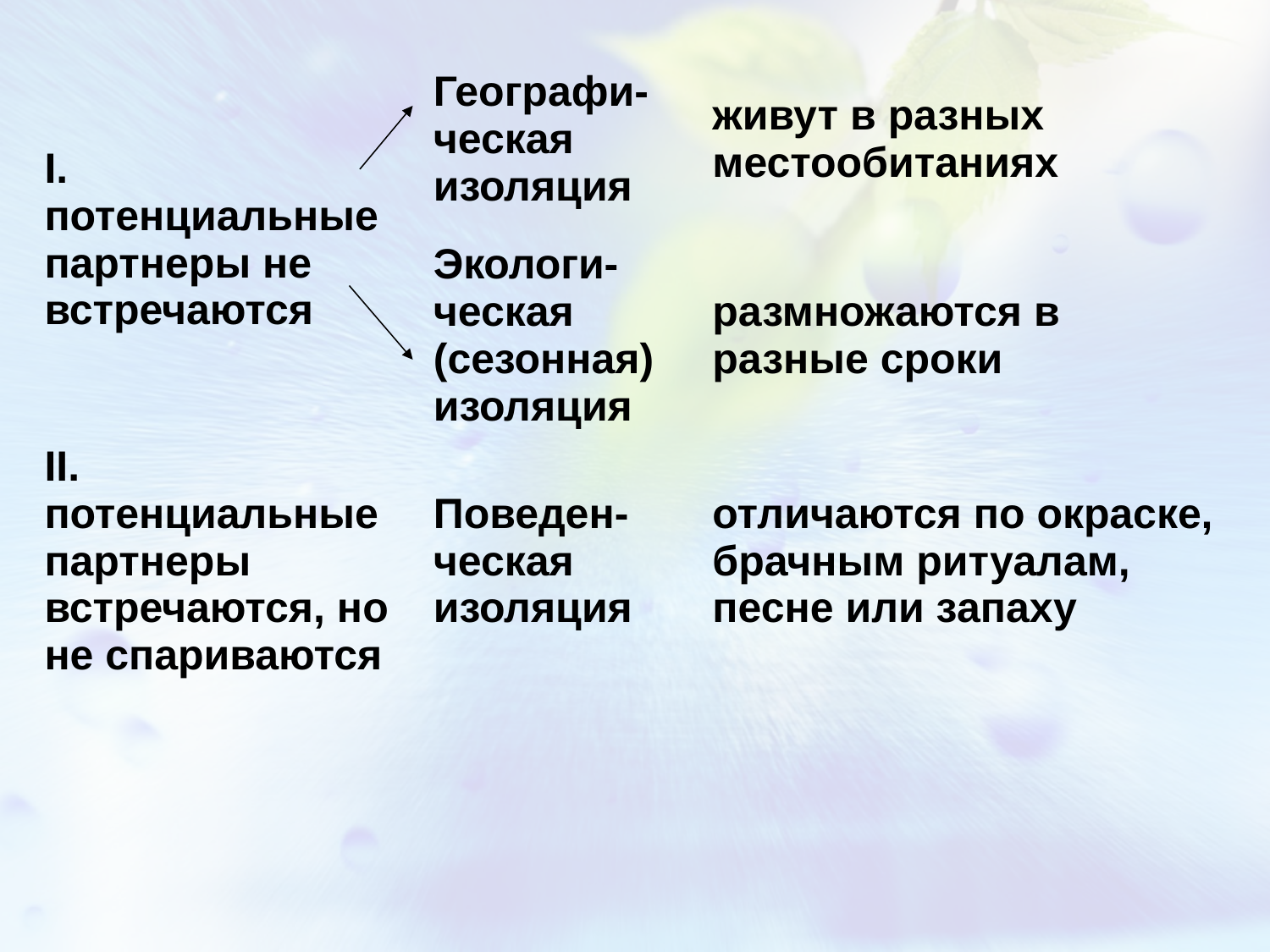

| I. потенциальные партнеры не встречаются | Географи-ческая изоляция | живут в разных местообитаниях |
| --- | --- | --- |
|  | Экологи-ческая (сезонная) изоляция | размножаются в разные сроки |
| II. потенциальные партнеры встречаются, но не спариваются | Поведен-ческая изоляция | отличаются по окраске, брачным ритуалам, песне или запаху |
|  |  |  |